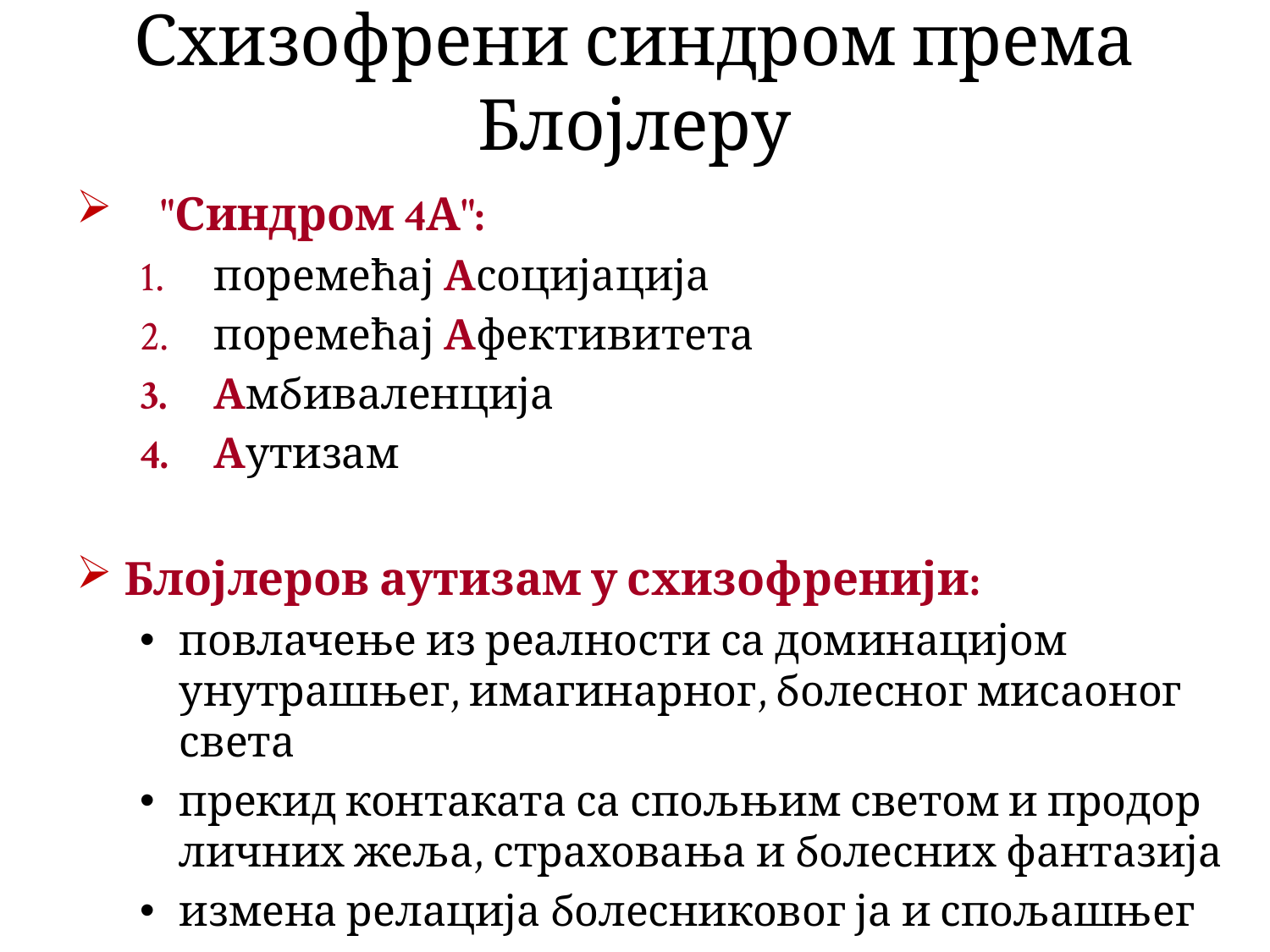

# Схизофрени синдром према Блојлеру
"Синдром 4А":
поремећај Асоцијација
поремећај Афективитета
Амбиваленција
Аутизам

Блојлеров аутизам у схизофренији:
повлачење из реалности са доминацијом унутрашњег, имагинарног, болесног мисаоног света
прекид контаката са спољњим светом и продор личних жеља, страховања и болесних фантазија
измена релација болесниковог ја и спољашњег света